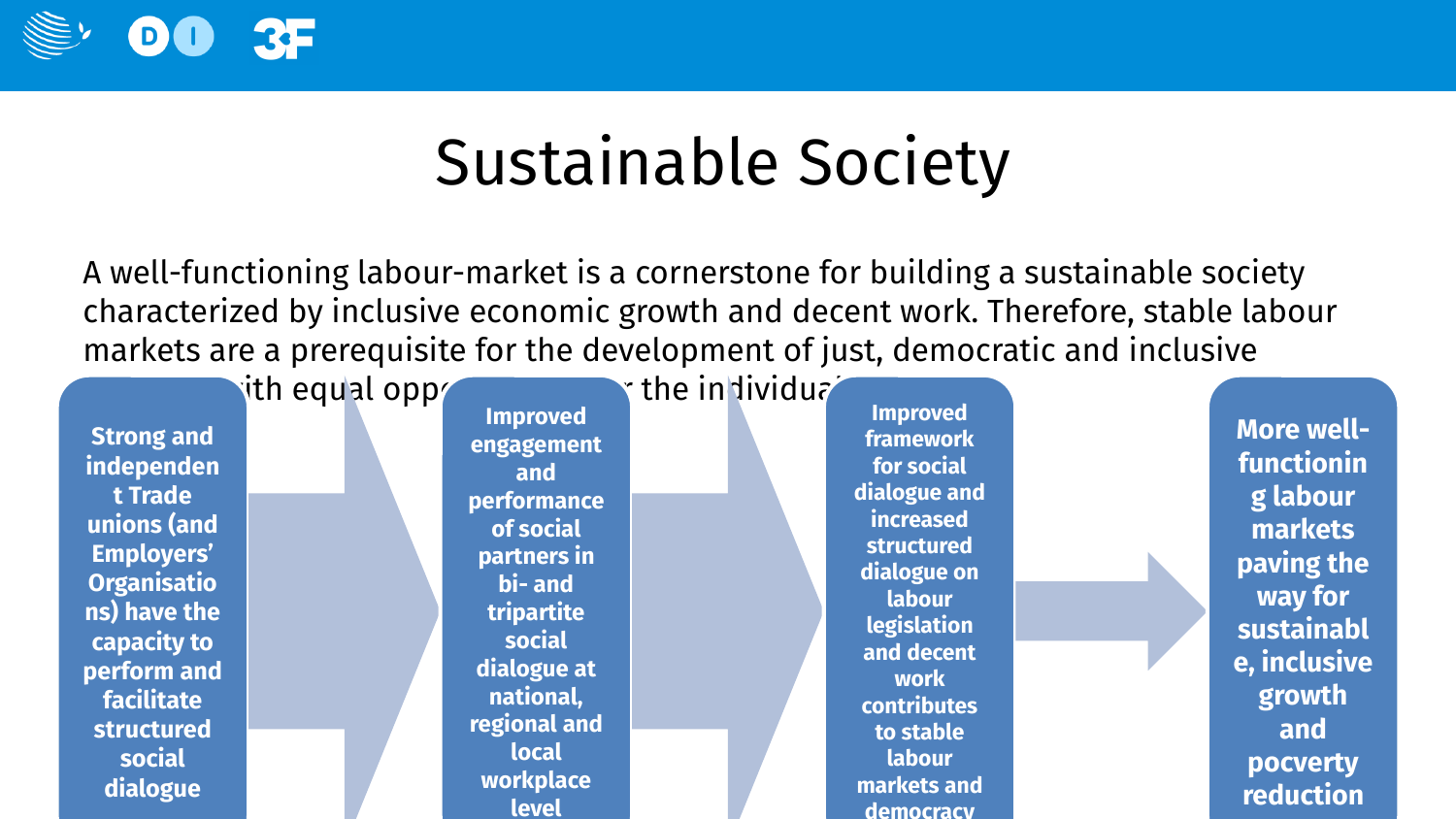

# Sustainable Society
A well-functioning labour-market is a cornerstone for building a sustainable society characterized by inclusive economic growth and decent work. Therefore, stable labour markets are a prerequisite for the development of just, democratic and inclusive societies with equal opportunities for the individual.

Strong and independent Trade unions (and Employers’ Organisations) have the capacity to perform and facilitate structured social dialogue
Improved engagement and performance of social partners in bi- and tripartite social dialogue at national, regional and local workplace level
More well-functioning labour markets paving the way for sustainable, inclusive growth and pocverty reduction